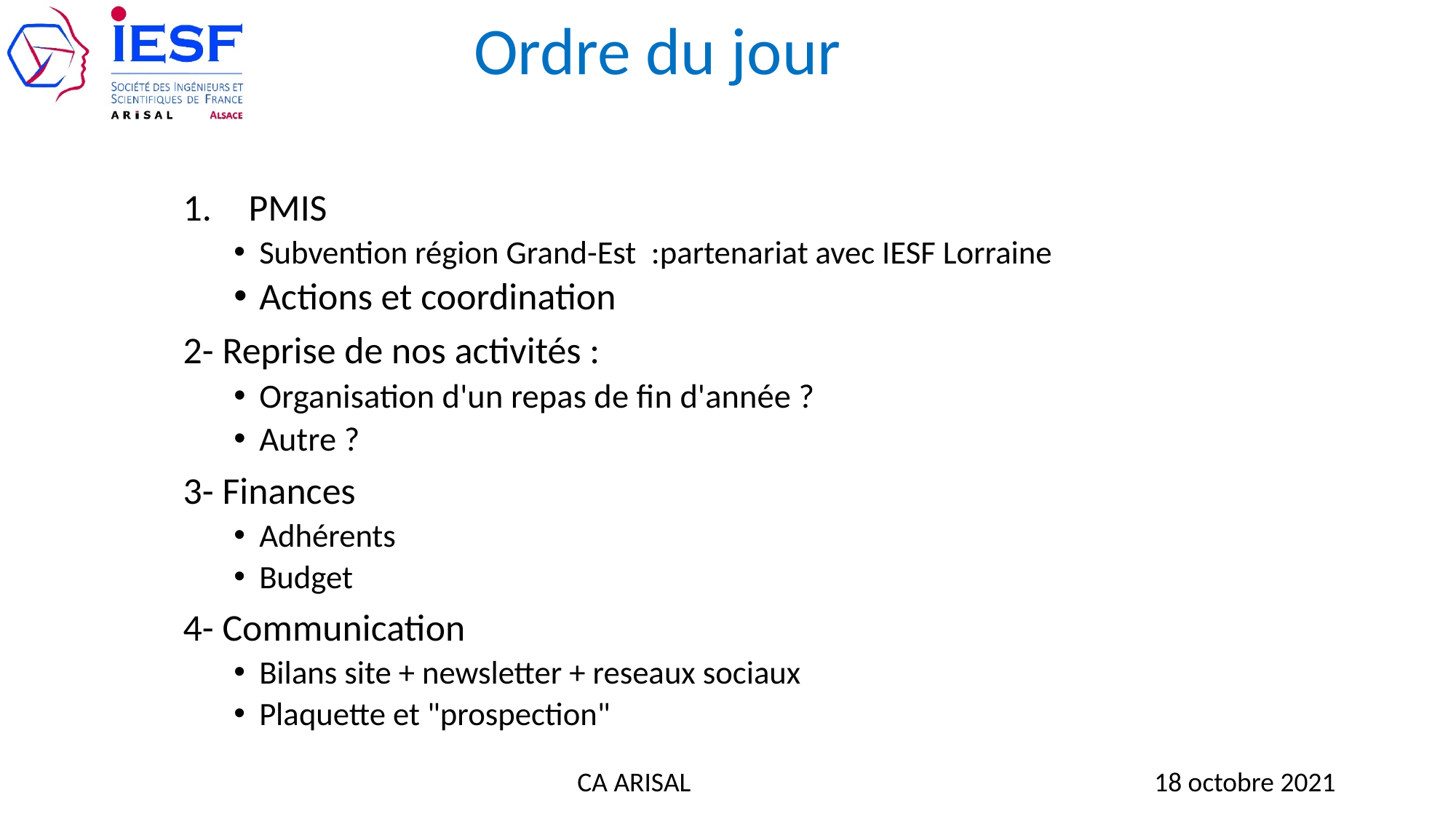

# Ordre du jour

 PMIS
Subvention région Grand-Est  :partenariat avec IESF Lorraine
Actions et coordination
2- Reprise de nos activités :
Organisation d'un repas de fin d'année ?
Autre ?
3- Finances
Adhérents
Budget
4- Communication
Bilans site + newsletter + reseaux sociaux
Plaquette et "prospection"